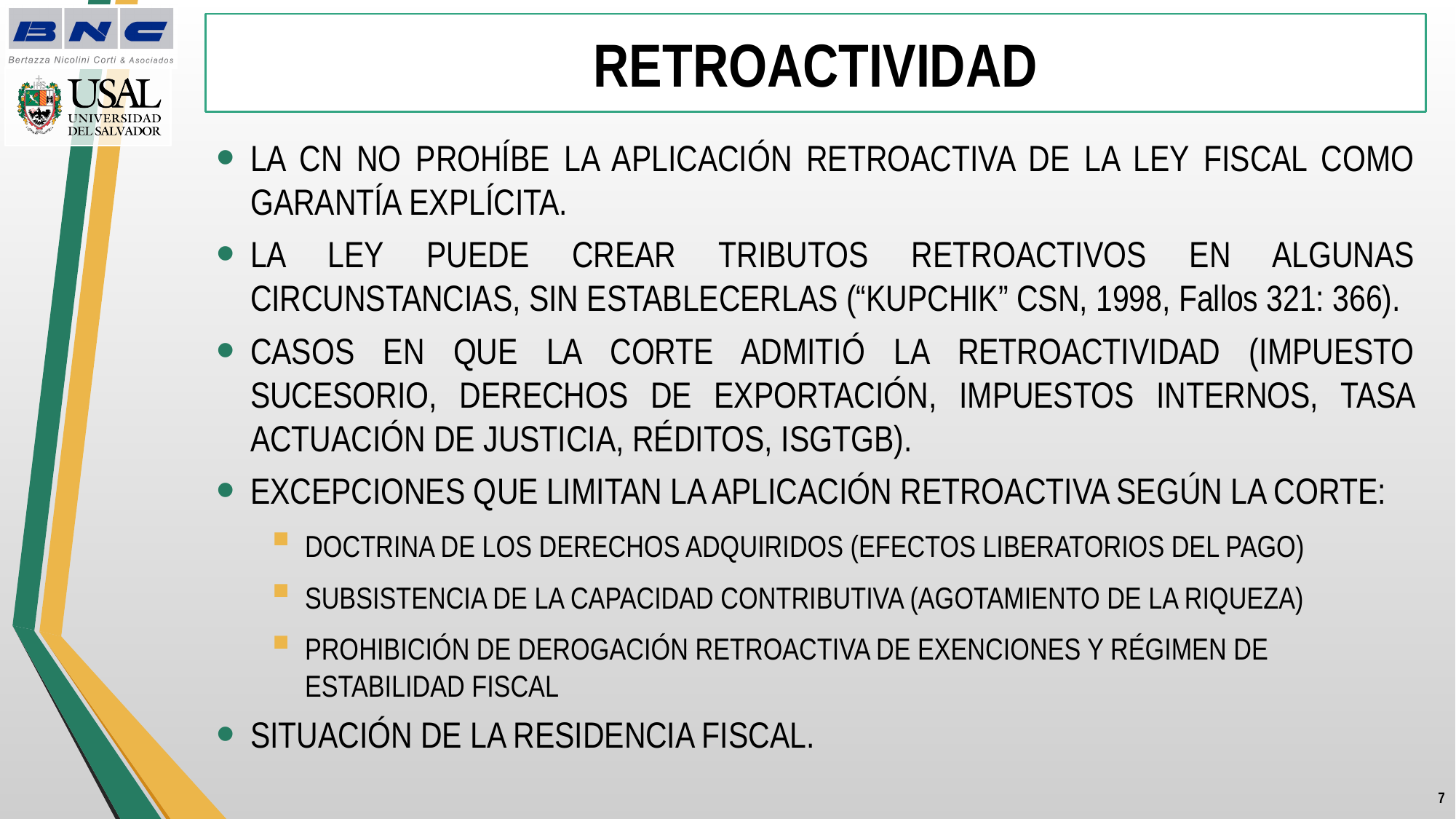

# RETROACTIVIDAD
LA CN NO PROHÍBE LA APLICACIÓN RETROACTIVA DE LA LEY FISCAL COMO GARANTÍA EXPLÍCITA.
LA LEY PUEDE CREAR TRIBUTOS RETROACTIVOS EN ALGUNAS CIRCUNSTANCIAS, SIN ESTABLECERLAS (“KUPCHIK” CSN, 1998, Fallos 321: 366).
CASOS EN QUE LA CORTE ADMITIÓ LA RETROACTIVIDAD (IMPUESTO SUCESORIO, DERECHOS DE EXPORTACIÓN, IMPUESTOS INTERNOS, TASA ACTUACIÓN DE JUSTICIA, RÉDITOS, ISGTGB).
EXCEPCIONES QUE LIMITAN LA APLICACIÓN RETROACTIVA SEGÚN LA CORTE:
DOCTRINA DE LOS DERECHOS ADQUIRIDOS (EFECTOS LIBERATORIOS DEL PAGO)
SUBSISTENCIA DE LA CAPACIDAD CONTRIBUTIVA (AGOTAMIENTO DE LA RIQUEZA)
PROHIBICIÓN DE DEROGACIÓN RETROACTIVA DE EXENCIONES Y RÉGIMEN DE ESTABILIDAD FISCAL
SITUACIÓN DE LA RESIDENCIA FISCAL.
7